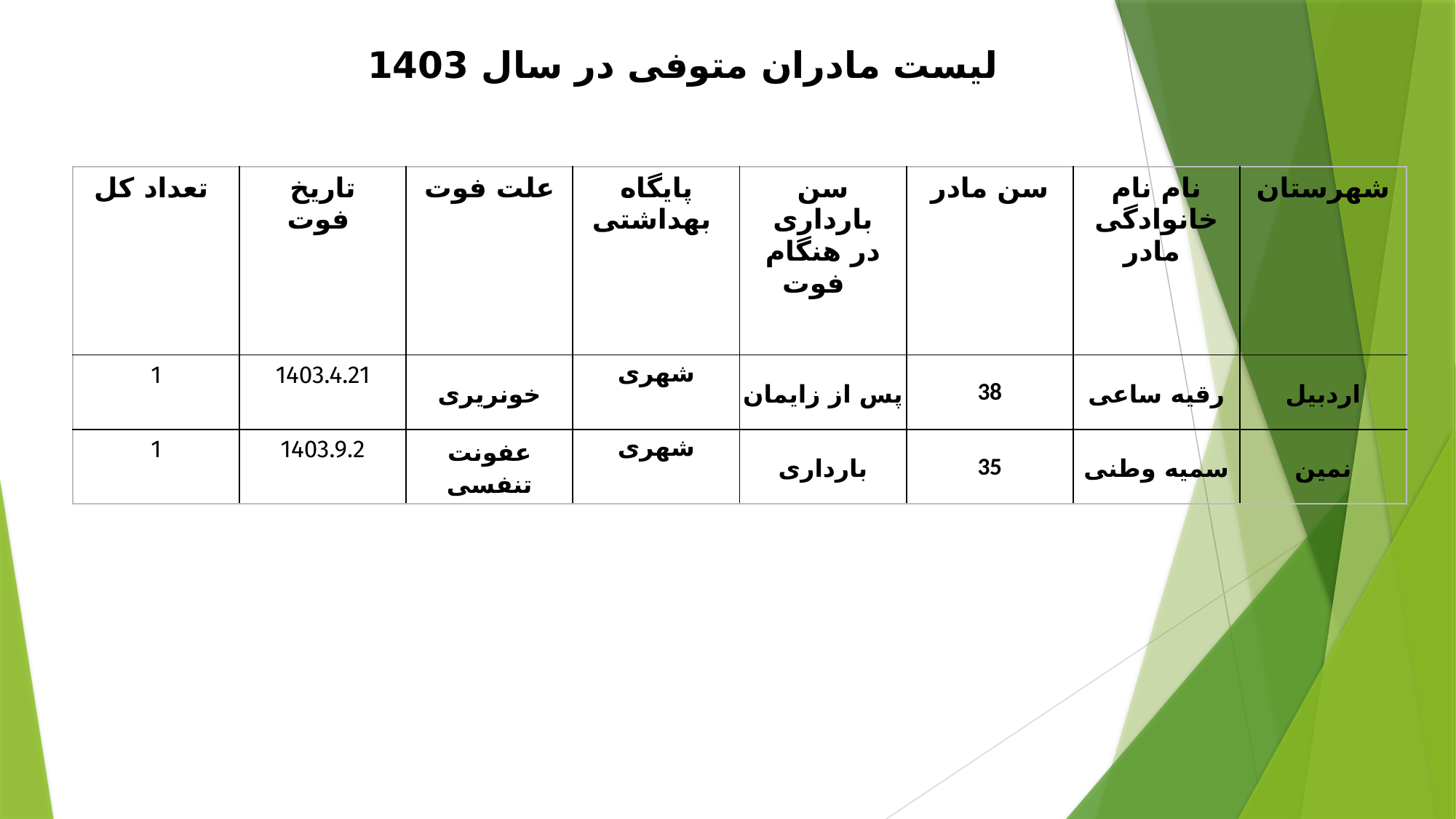

لیست مادران متوفی در سال 1403
| تعداد کل | تاریخ فوت | علت فوت | پایگاه بهداشتی | سن بارداری در هنگام فوت | سن مادر | نام نام خانوادگی مادر | شهرستان |
| --- | --- | --- | --- | --- | --- | --- | --- |
| 1 | 1403.4.21 | خونریری | شهری | پس از زایمان | 38 | رقیه ساعی | اردبیل |
| 1 | 1403.9.2 | عفونت تنفسی | شهری | بارداری | 35 | سمیه وطنی | نمین |